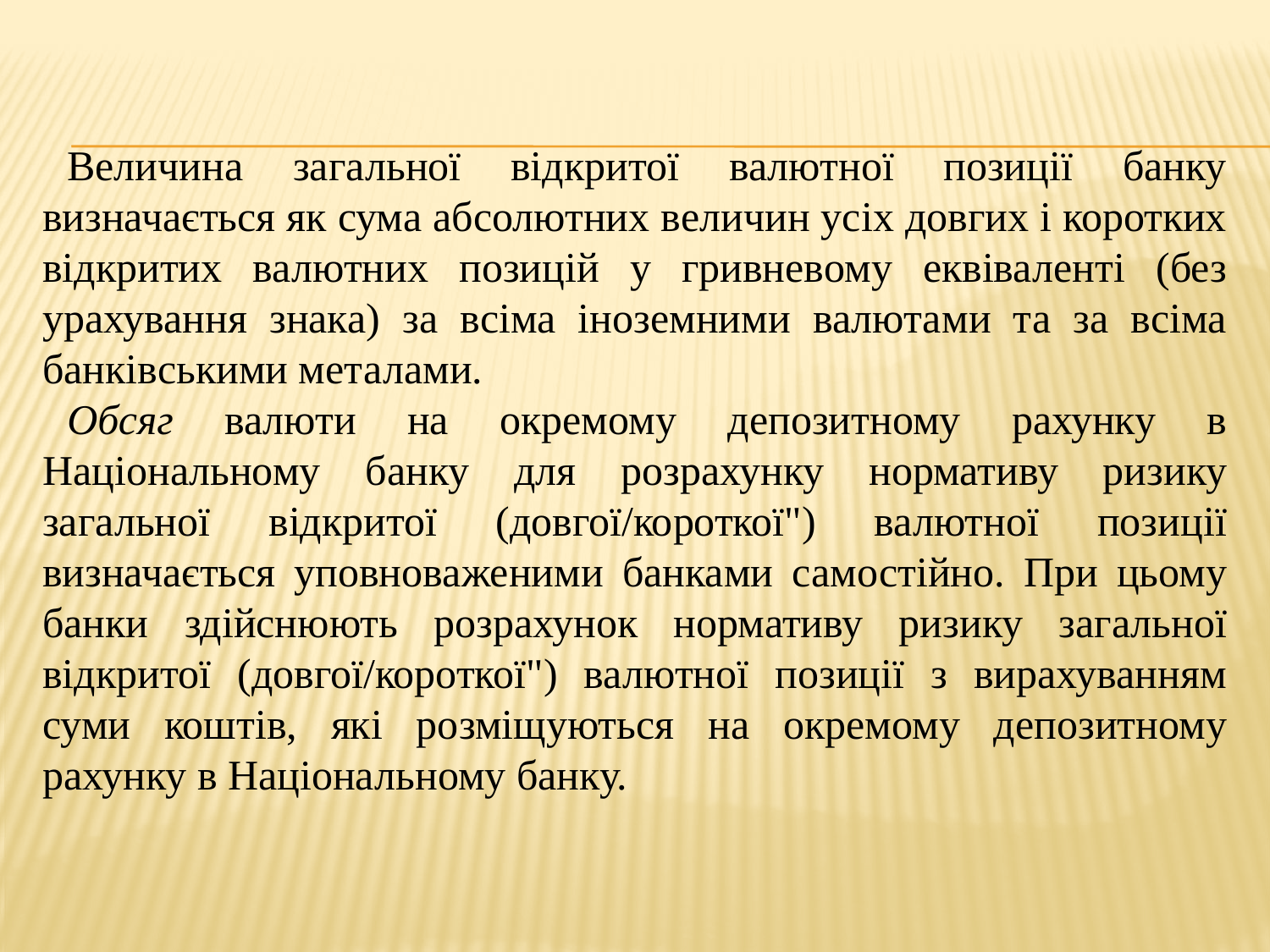

Величина загальної відкритої валютної позиції банку визначається як сума абсолютних величин усіх довгих і коротких відкритих валютних позицій у гривневому еквіваленті (без урахування знака) за всіма іноземними валютами та за всіма банківськими металами.
Обсяг валюти на окремому депозитному рахунку в Національному банку для розрахунку нормативу ризику загальної відкритої (довгої/короткої") валютної позиції визначається уповноваженими банками самостійно. При цьому банки здійснюють розрахунок нормативу ризику загальної відкритої (довгої/короткої") валютної позиції з вирахуванням суми коштів, які розміщуються на окремому депозитному рахунку в Національному банку.